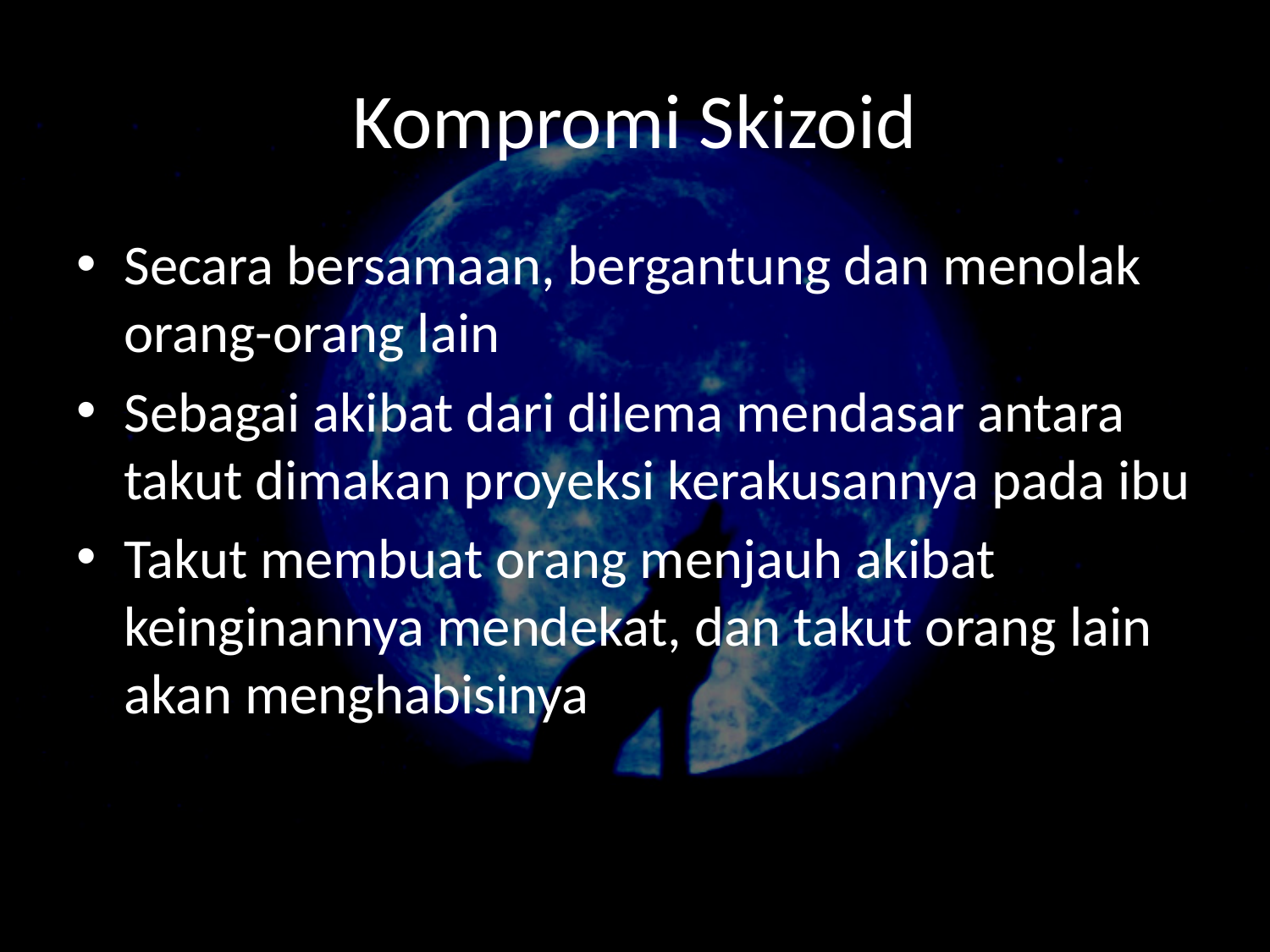

# Kompromi Skizoid
Secara bersamaan, bergantung dan menolak orang-orang lain
Sebagai akibat dari dilema mendasar antara takut dimakan proyeksi kerakusannya pada ibu
Takut membuat orang menjauh akibat keinginannya mendekat, dan takut orang lain akan menghabisinya